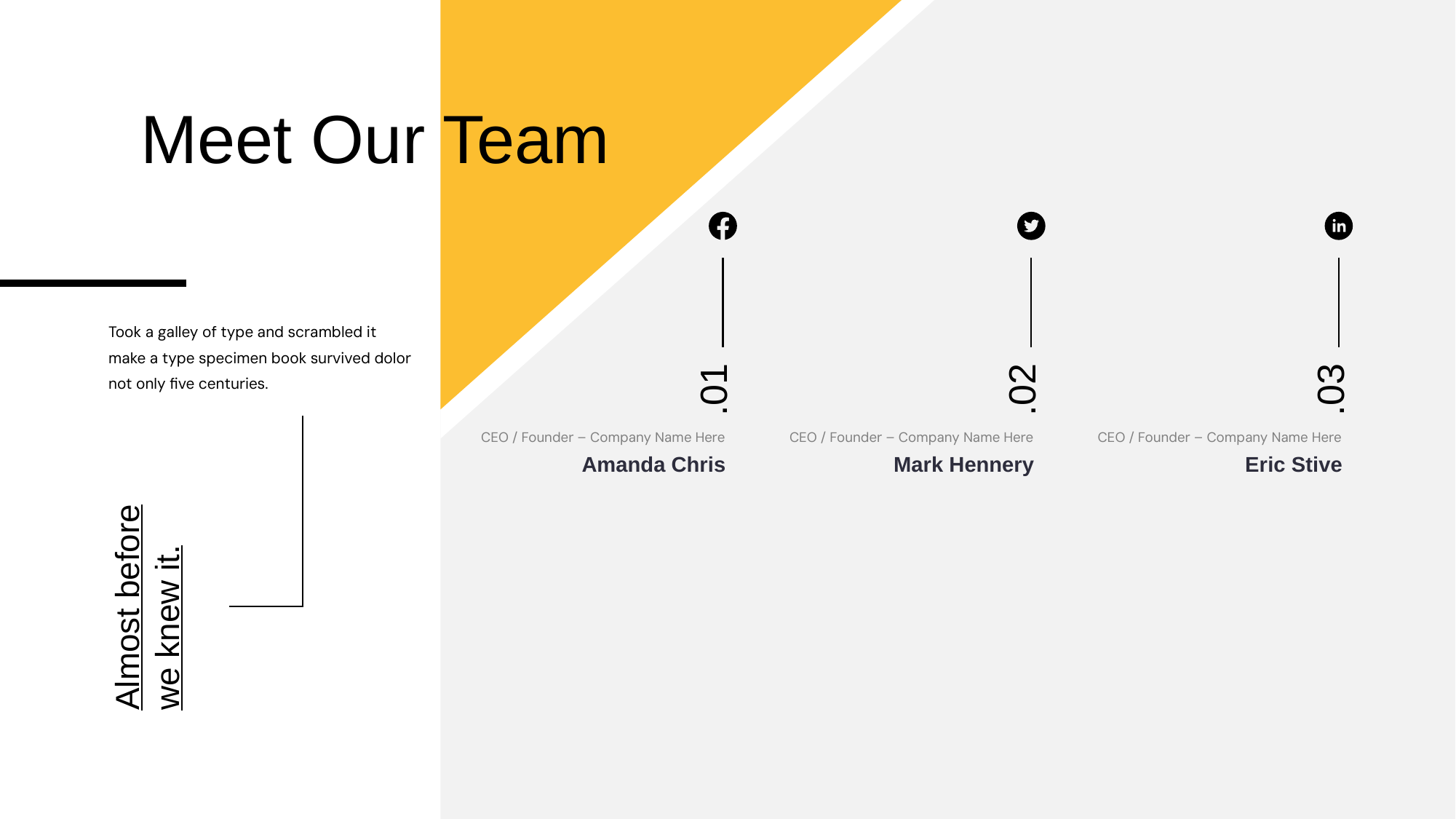

Meet Our Team

Took a galley of type and scrambled it
make a type specimen book survived dolor
not only five centuries.
.01
.02
.03
CEO / Founder – Company Name Here
CEO / Founder – Company Name Here
CEO / Founder – Company Name Here
Amanda Chris
Mark Hennery
Eric Stive

Almost before
we knew it.